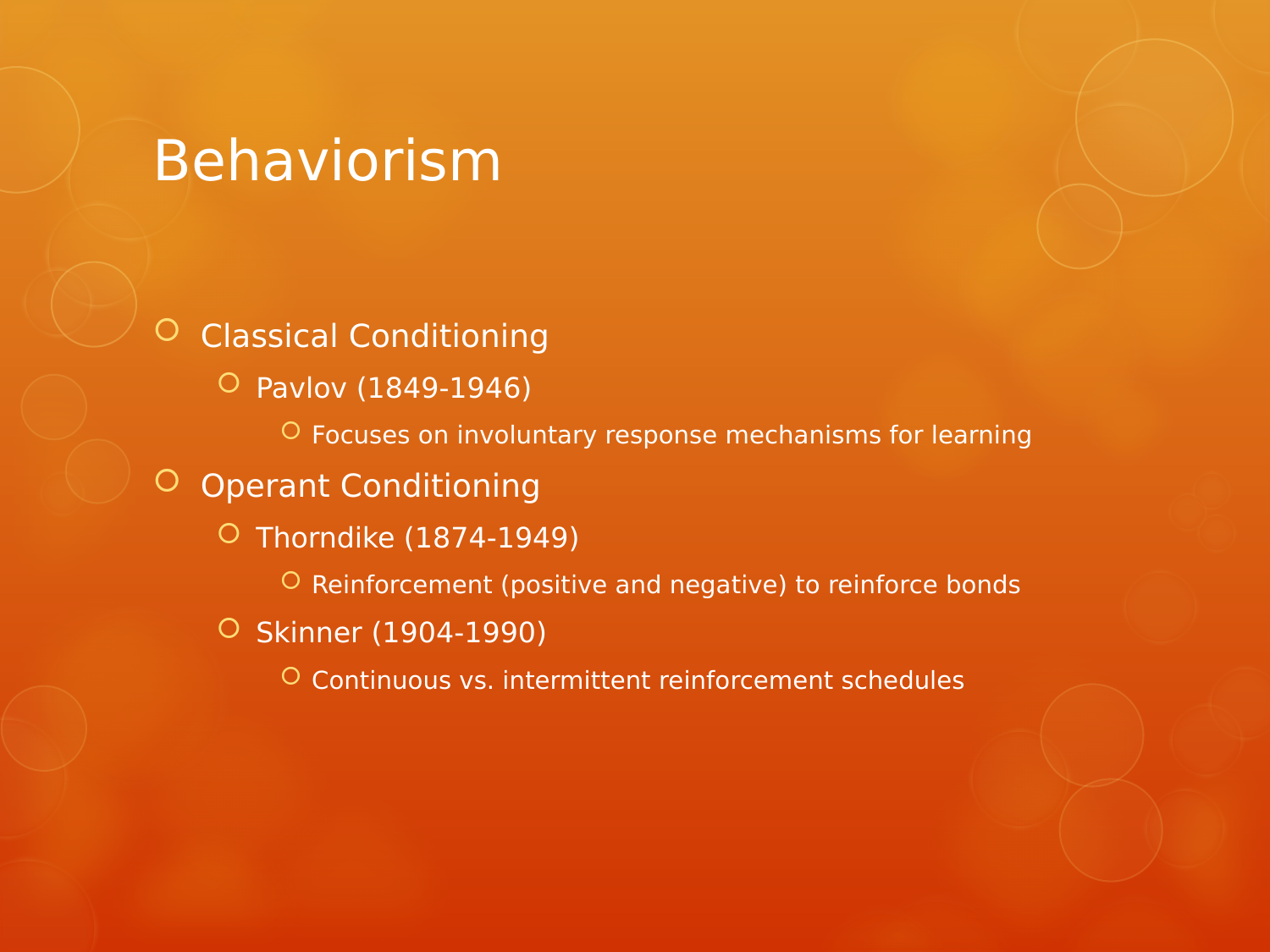

# Behaviorism
Classical Conditioning
Pavlov (1849-1946)
Focuses on involuntary response mechanisms for learning
Operant Conditioning
Thorndike (1874-1949)
Reinforcement (positive and negative) to reinforce bonds
Skinner (1904-1990)
Continuous vs. intermittent reinforcement schedules